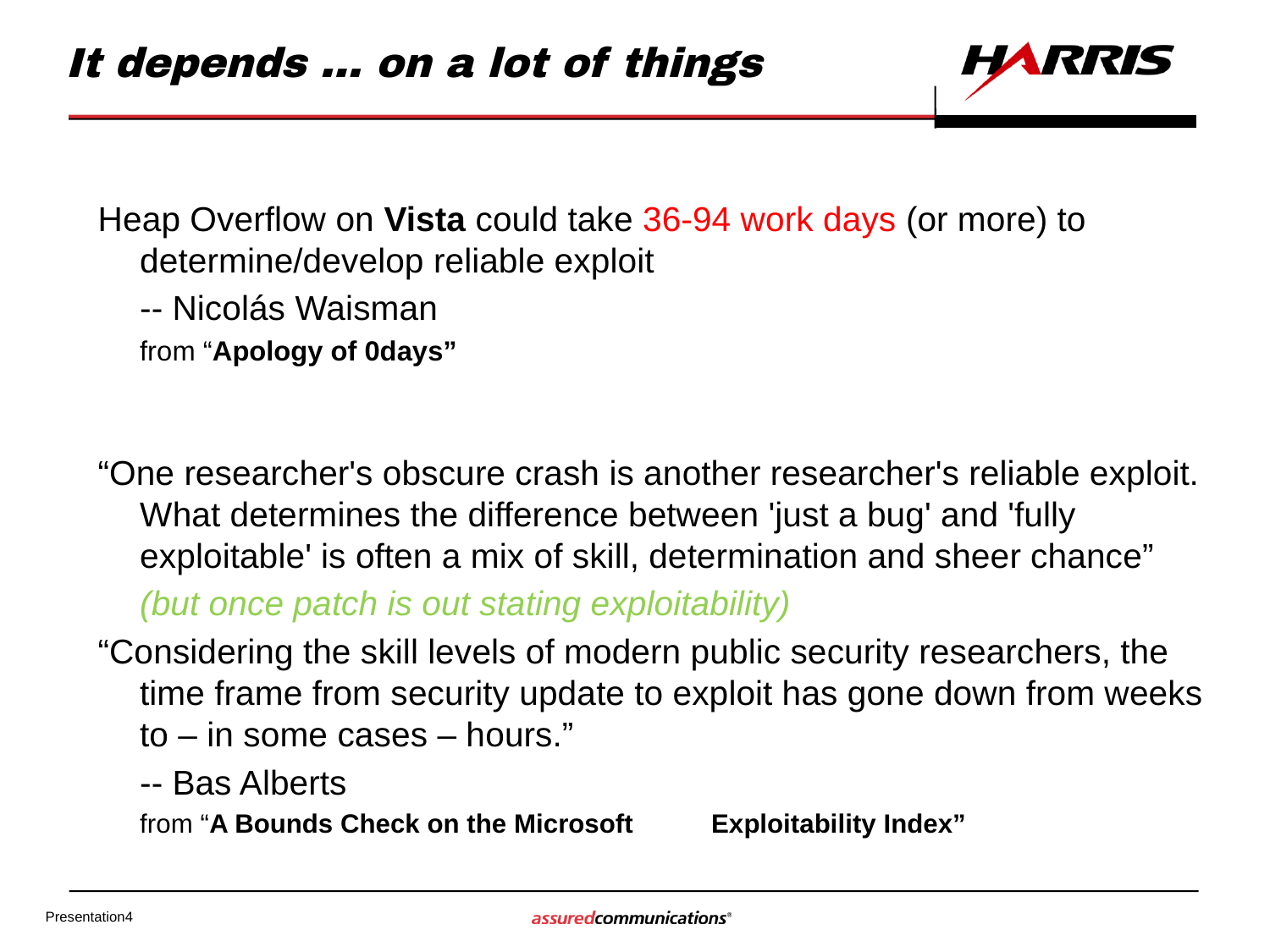

# It depends … on a lot of things
Heap Overflow on Vista could take 36-94 work days (or more) to determine/develop reliable exploit
				-- Nicolás Waisman
					from “Apology of 0days”

“One researcher's obscure crash is another researcher's reliable exploit. What determines the difference between 'just a bug' and 'fully exploitable' is often a mix of skill, determination and sheer chance”
		(but once patch is out stating exploitability)
“Considering the skill levels of modern public security researchers, the time frame from security update to exploit has gone down from weeks to – in some cases – hours.”
				-- Bas Alberts
					from “A Bounds Check on the Microsoft 				Exploitability Index”